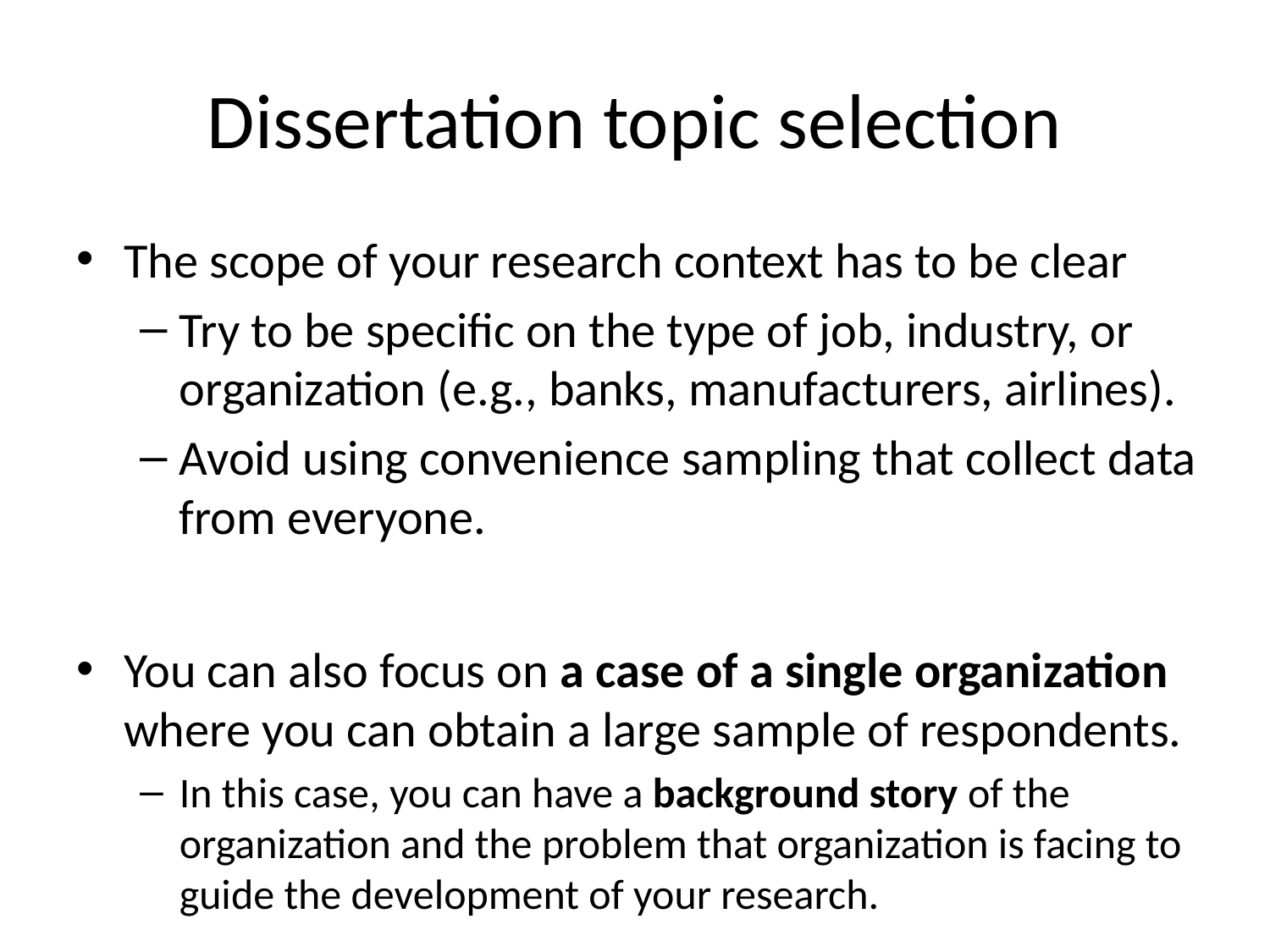

# Dissertation topic selection
The scope of your research context has to be clear
Try to be specific on the type of job, industry, or organization (e.g., banks, manufacturers, airlines).
Avoid using convenience sampling that collect data from everyone.

You can also focus on a case of a single organization where you can obtain a large sample of respondents.
In this case, you can have a background story of the organization and the problem that organization is facing to guide the development of your research.